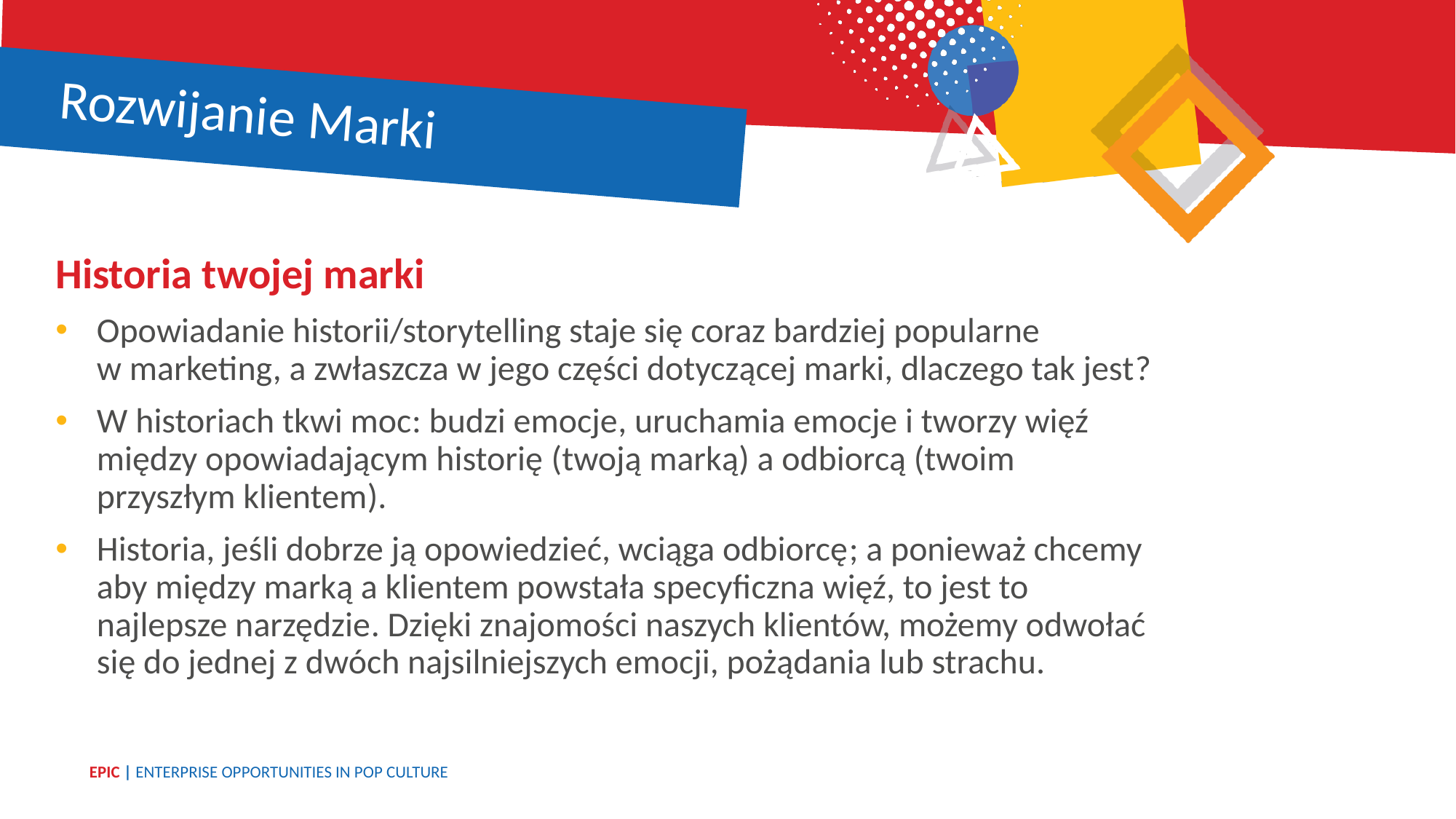

Rozwijanie Marki

Historia twojej marki
Opowiadanie historii/storytelling staje się coraz bardziej popularne
w marketing, a zwłaszcza w jego części dotyczącej marki, dlaczego tak jest?
W historiach tkwi moc: budzi emocje, uruchamia emocje i tworzy więź między opowiadającym historię (twoją marką) a odbiorcą (twoim przyszłym klientem).
Historia, jeśli dobrze ją opowiedzieć, wciąga odbiorcę; a ponieważ chcemy aby między marką a klientem powstała specyficzna więź, to jest to najlepsze narzędzie. Dzięki znajomości naszych klientów, możemy odwołać się do jednej z dwóch najsilniejszych emocji, pożądania lub strachu.